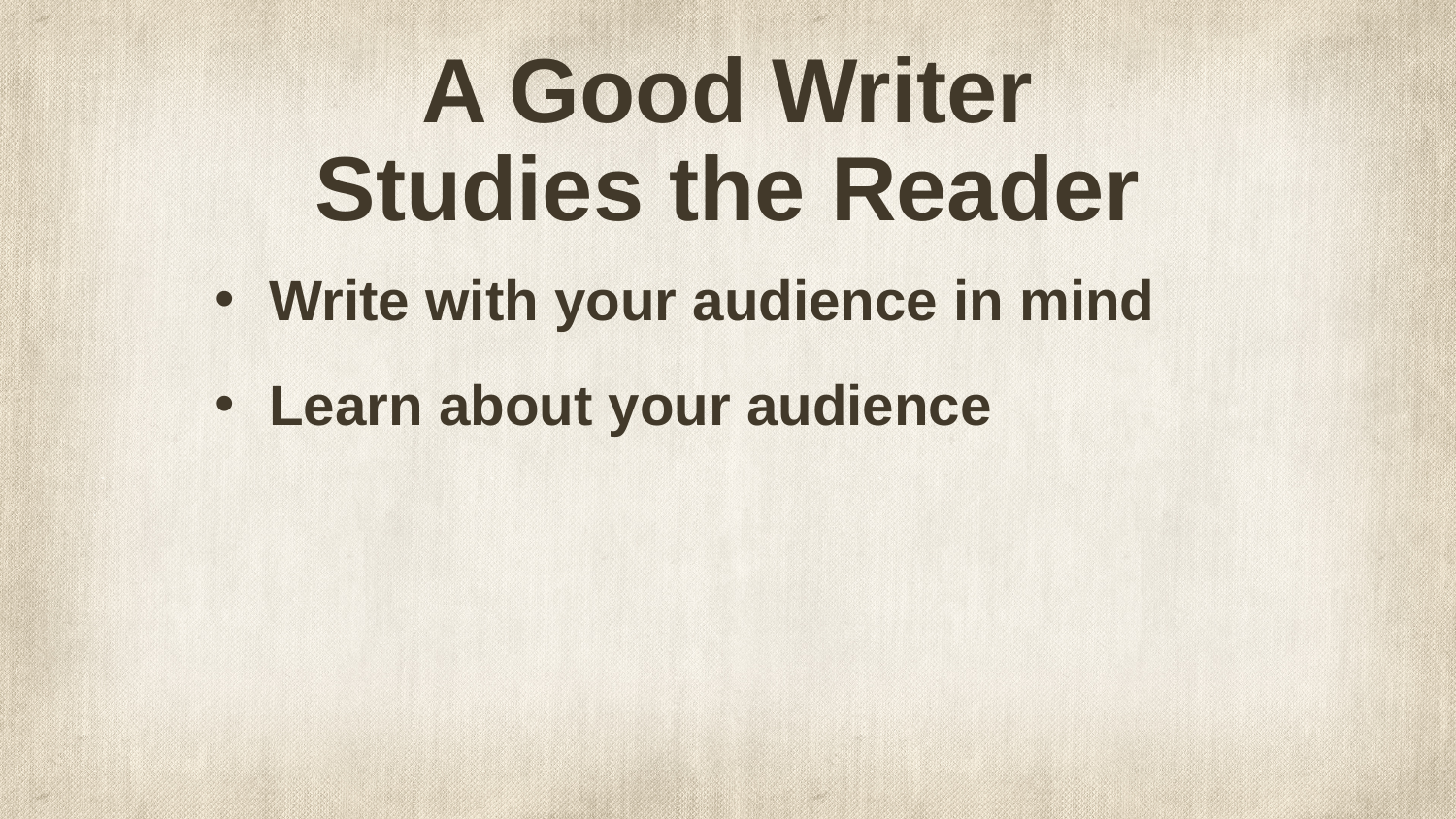

# A Good Writer Studies the Reader
Write with your audience in mind
Learn about your audience